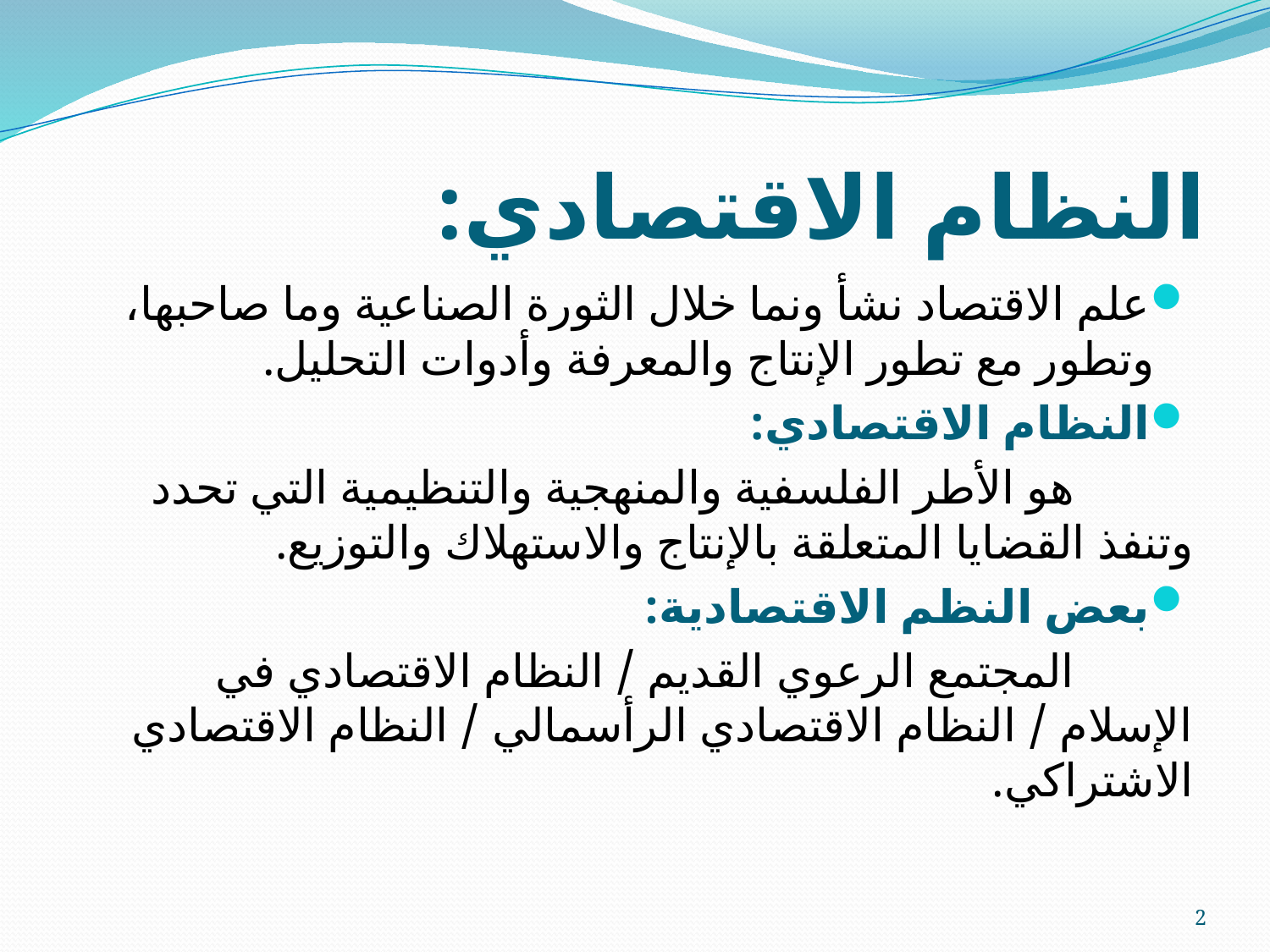

# النظام الاقتصادي:
علم الاقتصاد نشأ ونما خلال الثورة الصناعية وما صاحبها، وتطور مع تطور الإنتاج والمعرفة وأدوات التحليل.
النظام الاقتصادي:
          هو الأطر الفلسفية والمنهجية والتنظيمية التي تحدد وتنفذ القضايا المتعلقة بالإنتاج والاستهلاك والتوزيع.
بعض النظم الاقتصادية:
          المجتمع الرعوي القديم / النظام الاقتصادي في الإسلام / النظام الاقتصادي الرأسمالي / النظام الاقتصادي الاشتراكي.
2